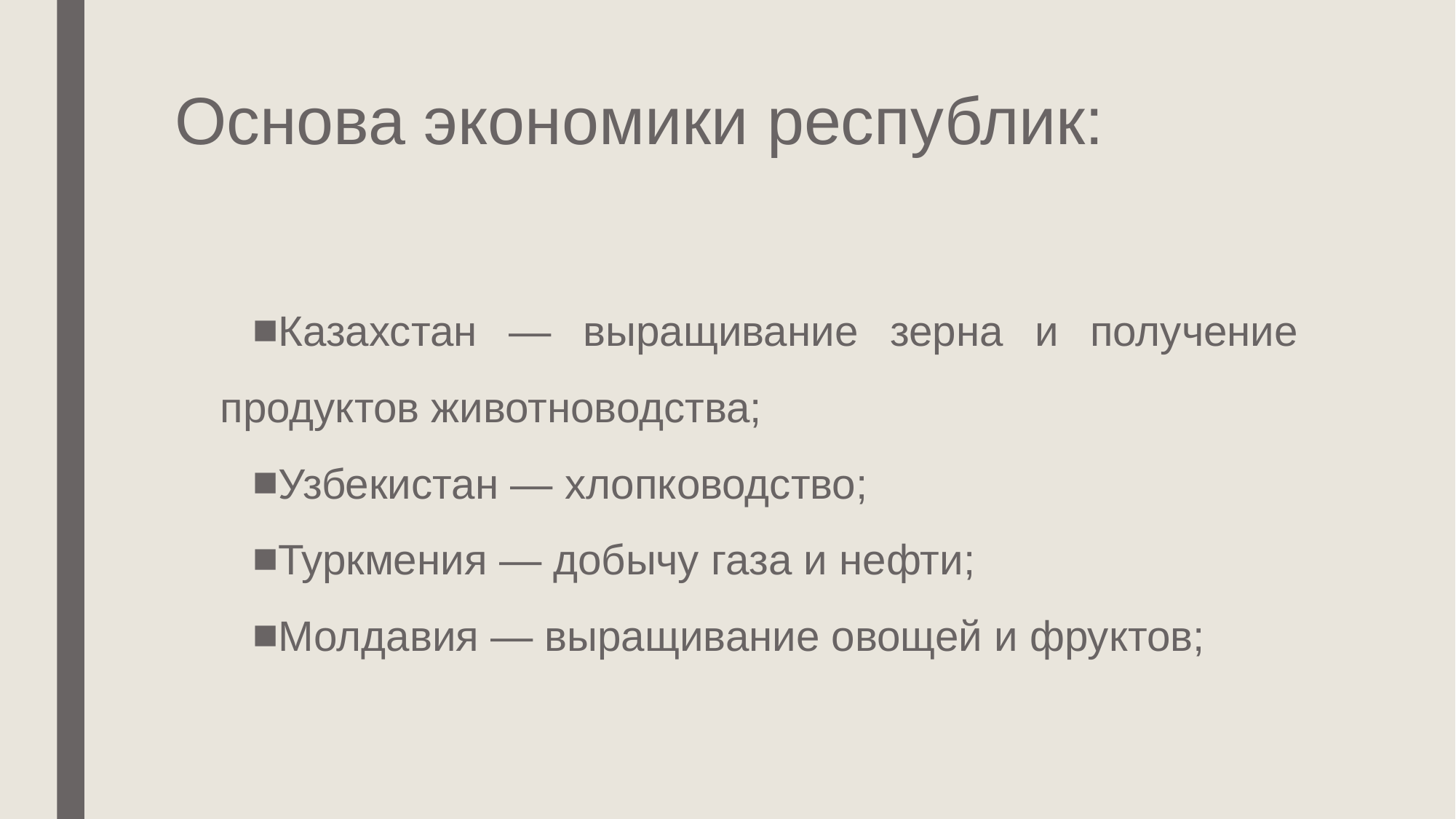

# Основа экономики республик:
Казахстан — выращивание зерна и получение продуктов животноводства;
Узбекистан — хлопководство;
Туркмения — добычу газа и нефти;
Молдавия — выращивание овощей и фруктов;